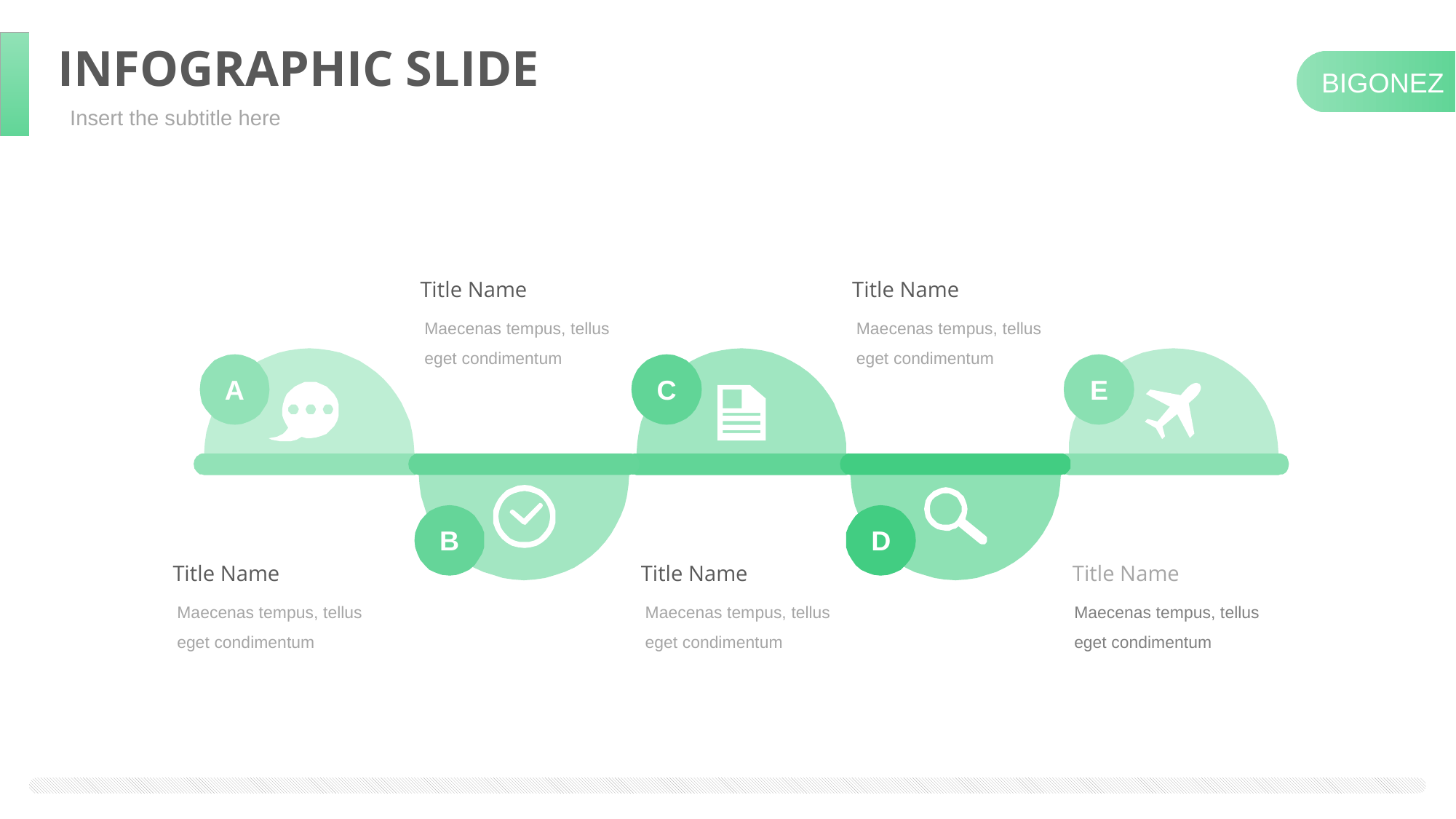

INFOGRAPHIC SLIDE
BIGONEZ
Insert the subtitle here
Title Name
Title Name
Maecenas tempus, tellus eget condimentum
Maecenas tempus, tellus eget condimentum

A
C
E

B
D
Title Name
Title Name
Title Name
Maecenas tempus, tellus eget condimentum
Maecenas tempus, tellus eget condimentum
Maecenas tempus, tellus eget condimentum